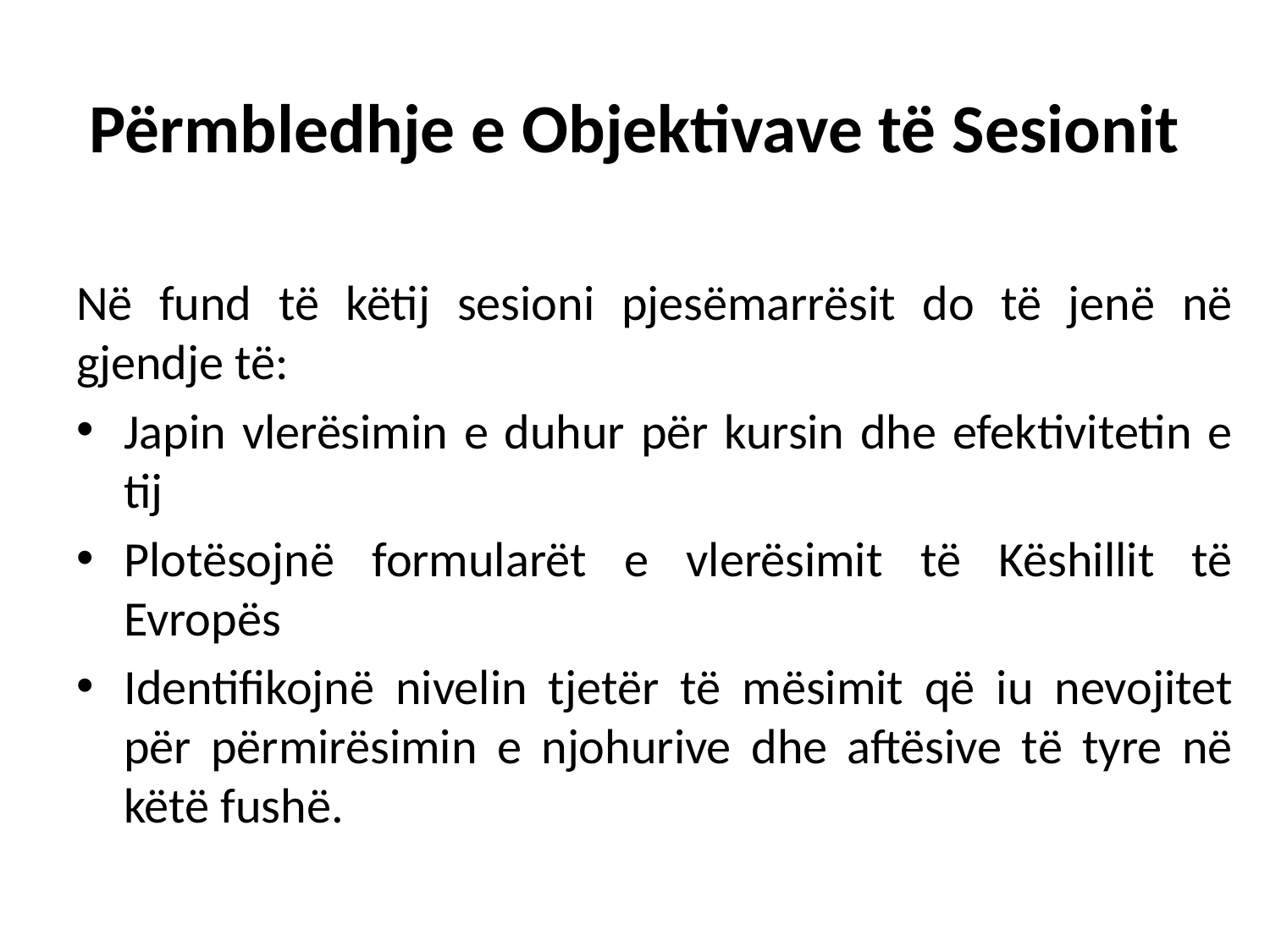

# Përmbledhje e Objektivave të Sesionit
Në fund të këtij sesioni pjesëmarrësit do të jenë në gjendje të:
Japin vlerësimin e duhur për kursin dhe efektivitetin e tij
Plotësojnë formularët e vlerësimit të Këshillit të Evropës
Identifikojnë nivelin tjetër të mësimit që iu nevojitet për përmirësimin e njohurive dhe aftësive të tyre në këtë fushë.